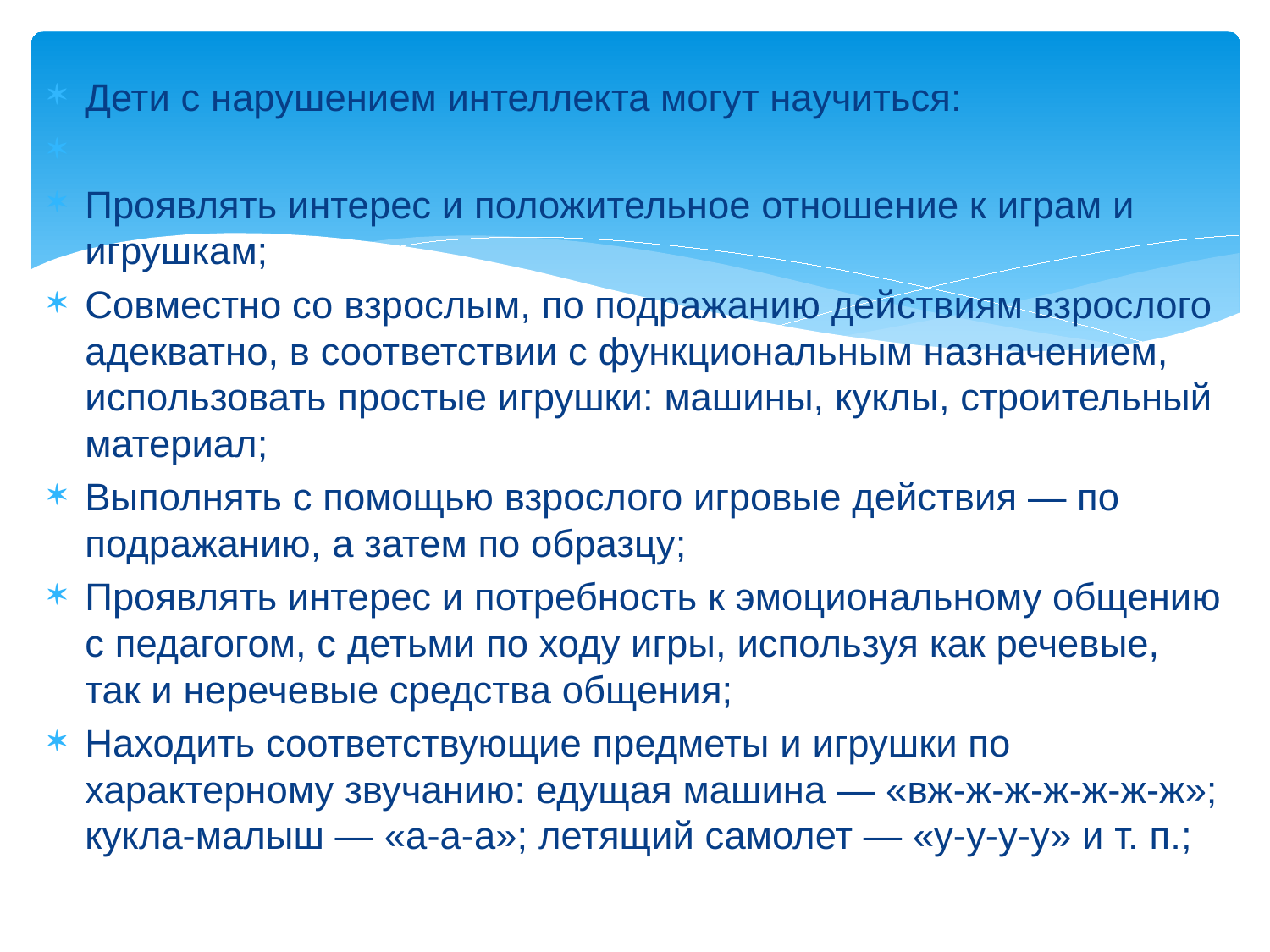

Дети с нарушением интеллекта могут научиться:

Проявлять интерес и положительное отношение к играм и игрушкам;
Совместно со взрослым, по подражанию действиям взрослого адекватно, в соответствии с функциональным назначением, использовать простые игрушки: машины, куклы, строительный материал;
Выполнять с помощью взрослого игровые действия — по подражанию, а затем по образцу;
Проявлять интерес и потребность к эмоциональному общению с педагогом, с детьми по ходу игры, используя как речевые, так и неречевые средства общения;
Находить соответствующие предметы и игрушки по характерному звучанию: едущая машина — «вж-ж-ж-ж-ж-ж-ж»; кукла-малыш — «а-а-а»; летящий самолет — «у-у-у-у» и т. п.;